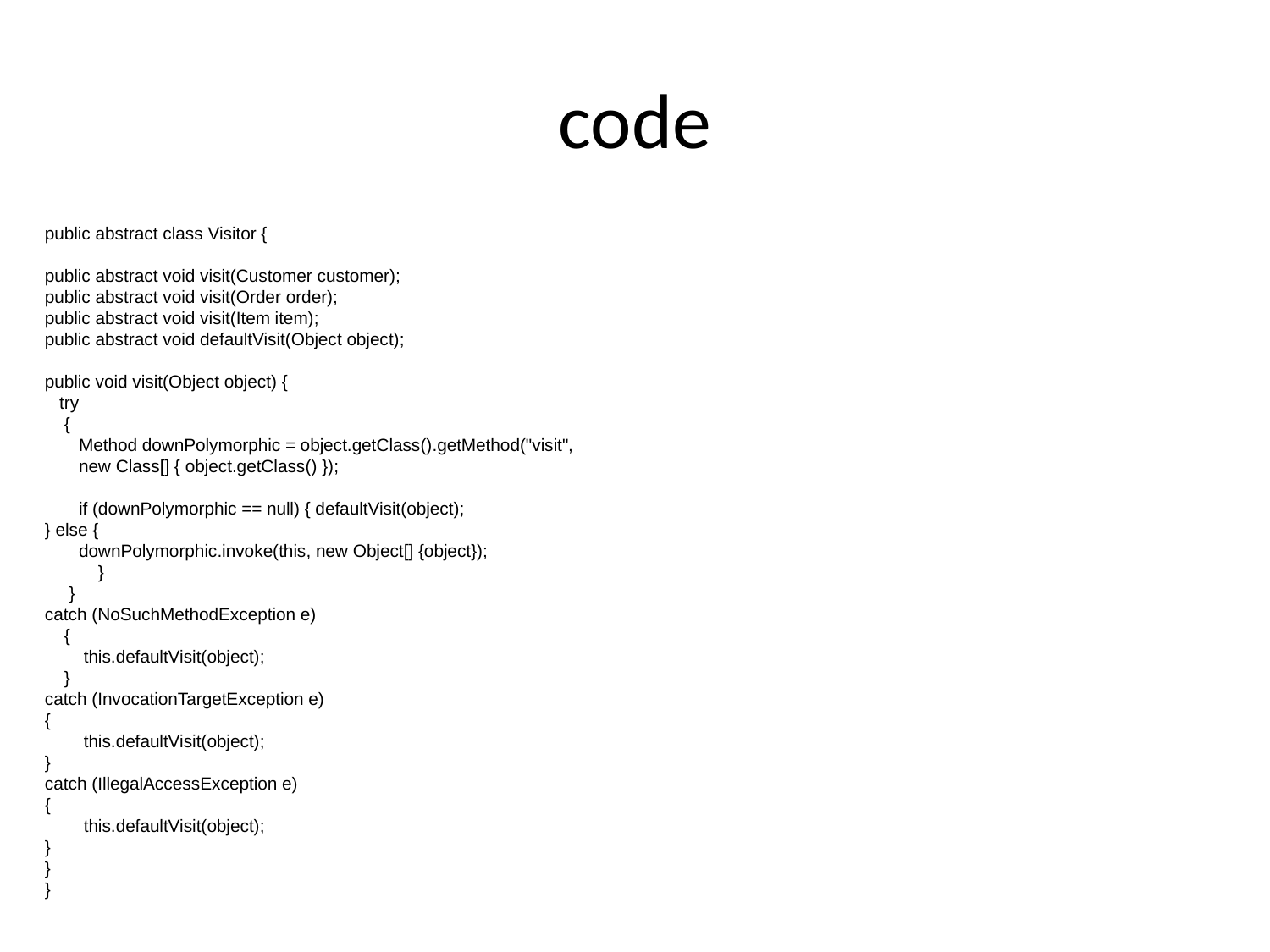

# code
public abstract class Visitor {
public abstract void visit(Customer customer);
public abstract void visit(Order order);
public abstract void visit(Item item);
public abstract void defaultVisit(Object object);
public void visit(Object object) {
   try
    {
       Method downPolymorphic = object.getClass().getMethod("visit",
       new Class[] { object.getClass() });
       if (downPolymorphic == null) { defaultVisit(object);
} else {
       downPolymorphic.invoke(this, new Object[] {object});
           }
     }
catch (NoSuchMethodException e)
    {
        this.defaultVisit(object);
    }
catch (InvocationTargetException e)
{
        this.defaultVisit(object);
}
catch (IllegalAccessException e)
{
        this.defaultVisit(object);
}
}
}